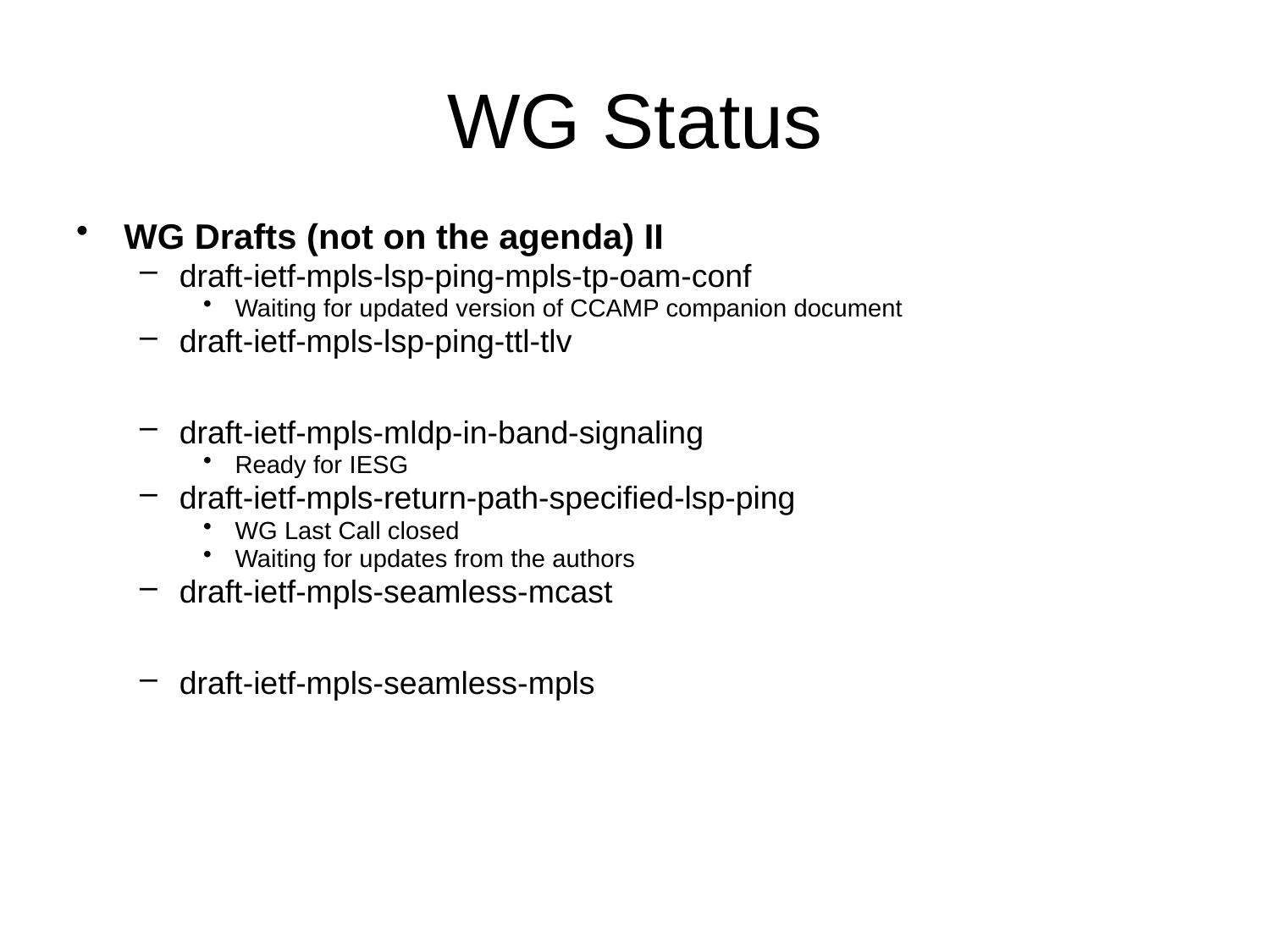

WG Status
WG Drafts (not on the agenda) II
draft-ietf-mpls-lsp-ping-mpls-tp-oam-conf
Waiting for updated version of CCAMP companion document
draft-ietf-mpls-lsp-ping-ttl-tlv

draft-ietf-mpls-mldp-in-band-signaling
Ready for IESG
draft-ietf-mpls-return-path-specified-lsp-ping
WG Last Call closed
Waiting for updates from the authors
draft-ietf-mpls-seamless-mcast

draft-ietf-mpls-seamless-mpls